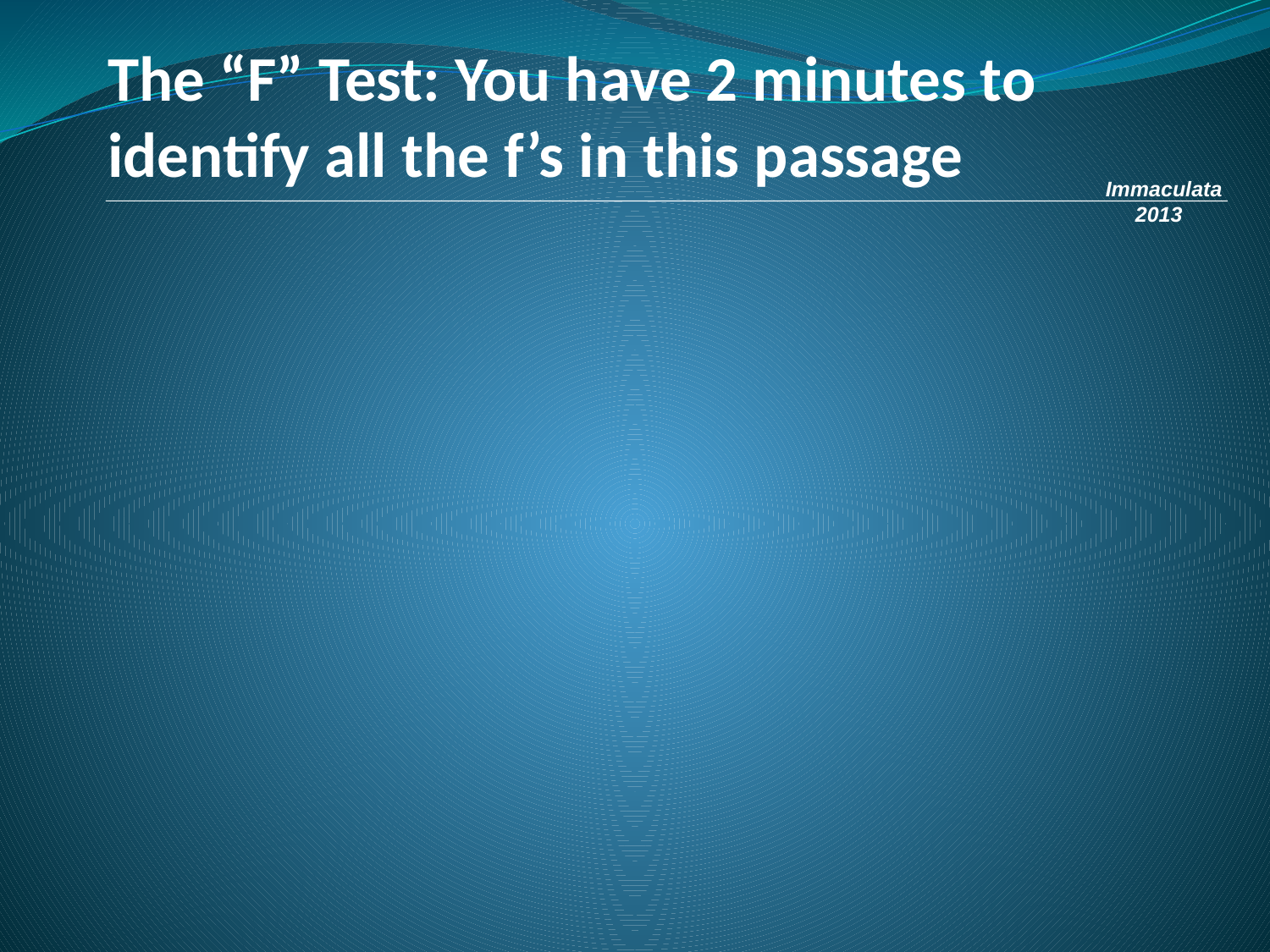

The “F” Test: You have 2 minutes to identify all the f’s in this passage
Immaculata
     2013